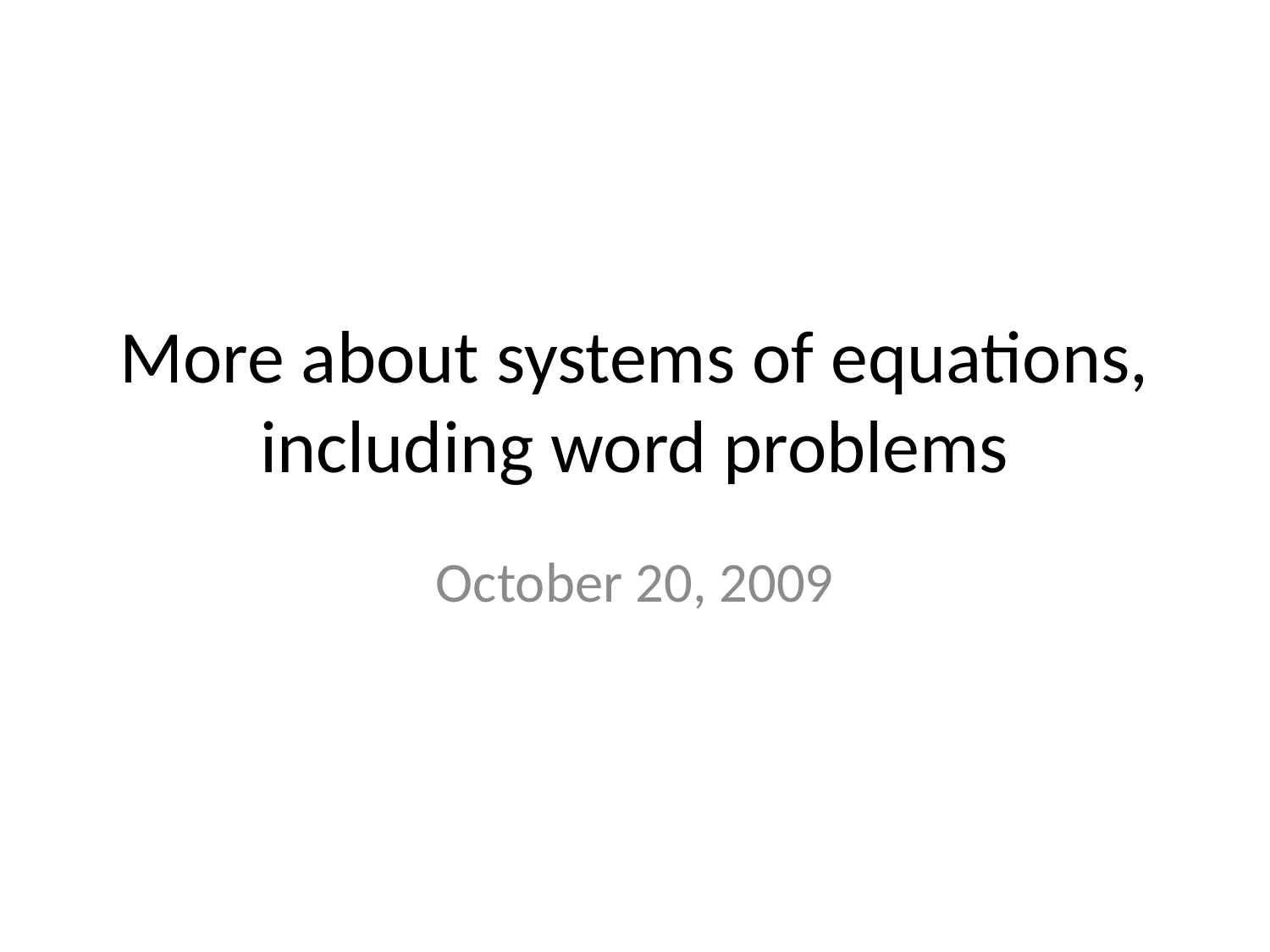

# More about systems of equations, including word problems
October 20, 2009